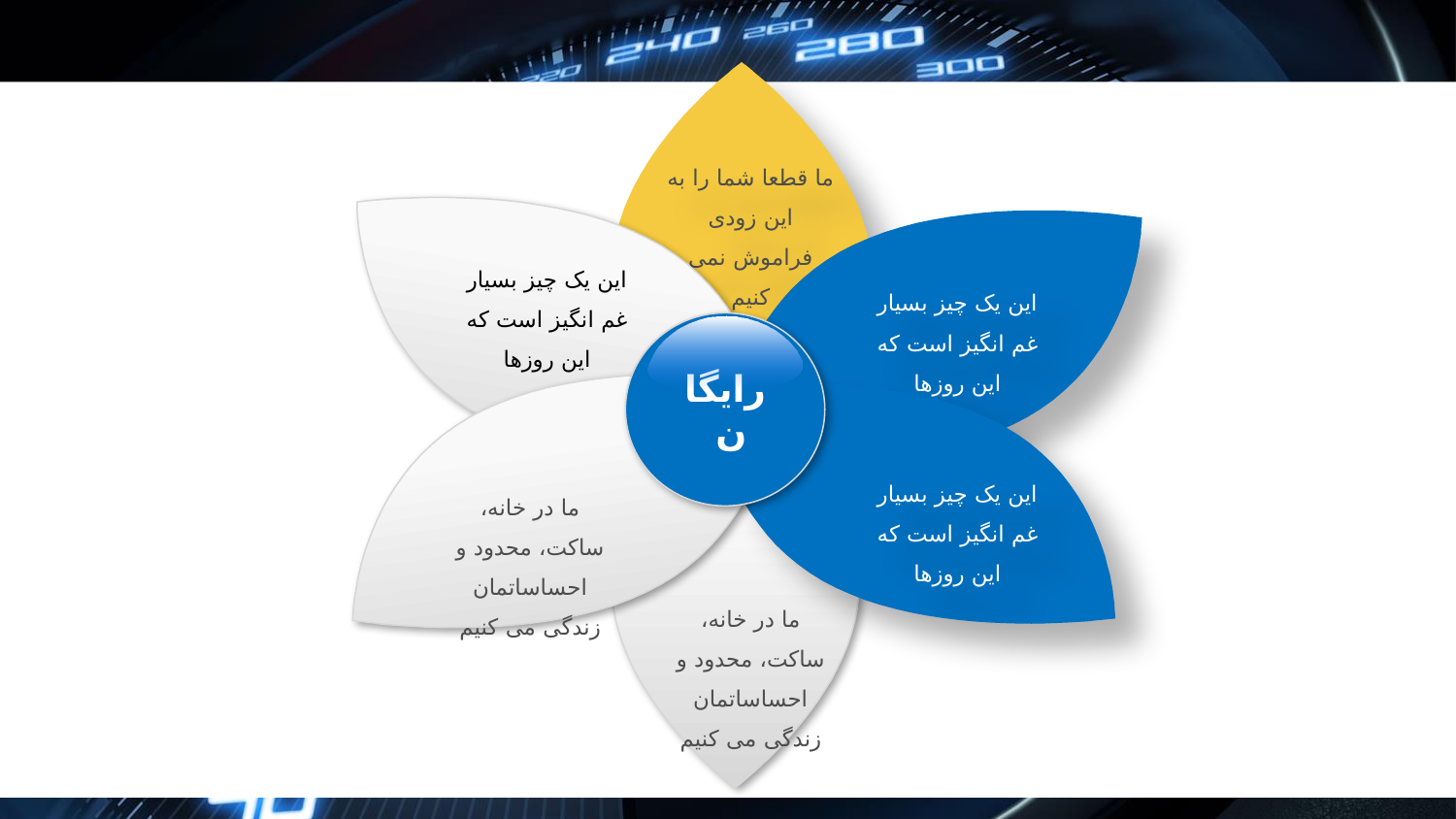

#

ما قطعا شما را به این زودی فراموش نمی کنیم

این یک چیز بسیار غم انگیز است که این روزها

این یک چیز بسیار غم انگیز است که این روزها
رایگان

ما در خانه، ساکت، محدود و احساساتمان زندگی می کنیم

این یک چیز بسیار غم انگیز است که این روزها

ما در خانه، ساکت، محدود و احساساتمان زندگی می کنیم